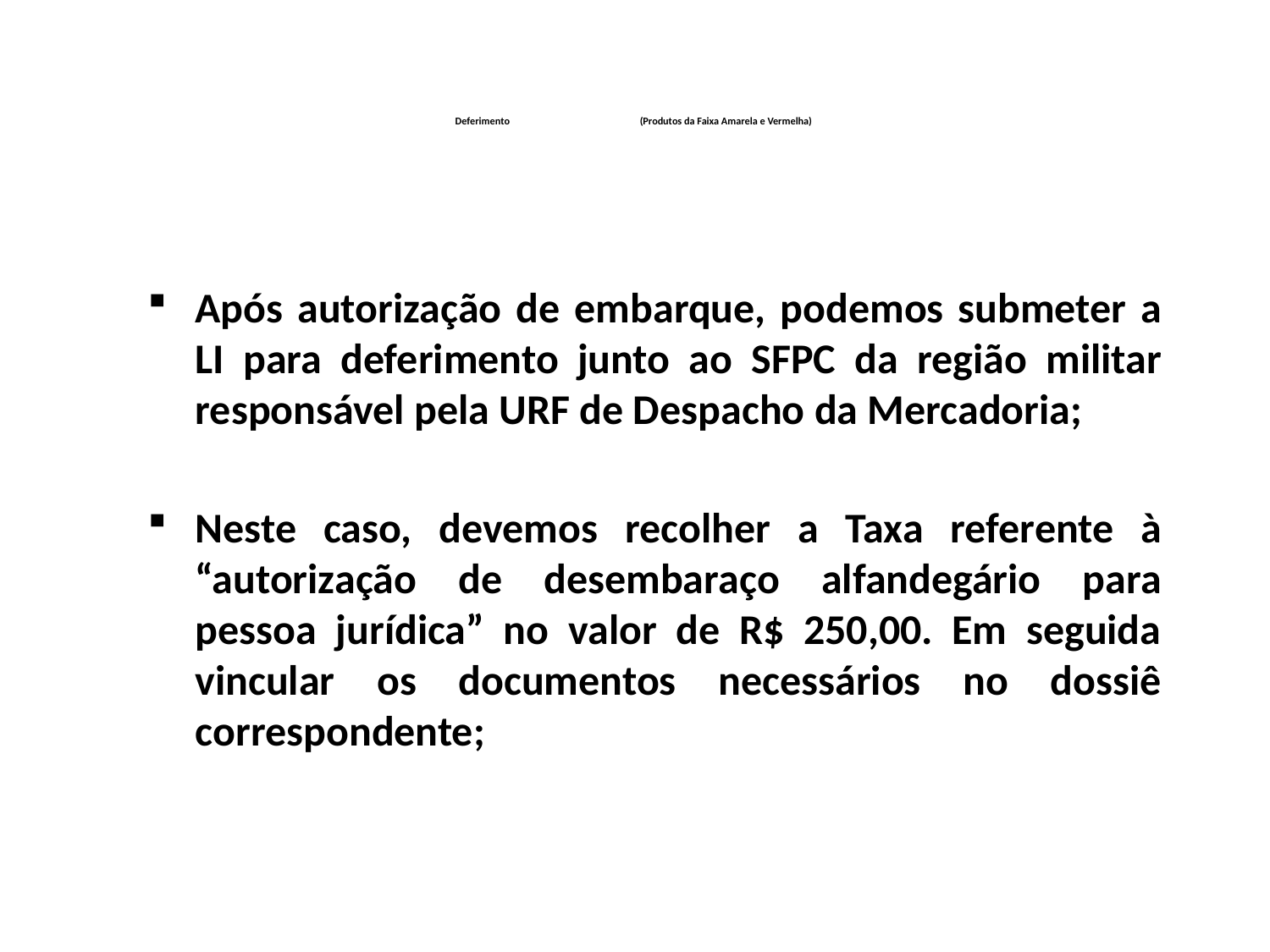

# Deferimento                                                  (Produtos da Faixa Amarela e Vermelha)

Após autorização de embarque, podemos submeter a LI para deferimento junto ao SFPC da região militar responsável pela URF de Despacho da Mercadoria;

Neste caso, devemos recolher a Taxa referente à “autorização de desembaraço alfandegário para pessoa jurídica” no valor de R$ 250,00. Em seguida vincular os documentos necessários no dossiê correspondente;